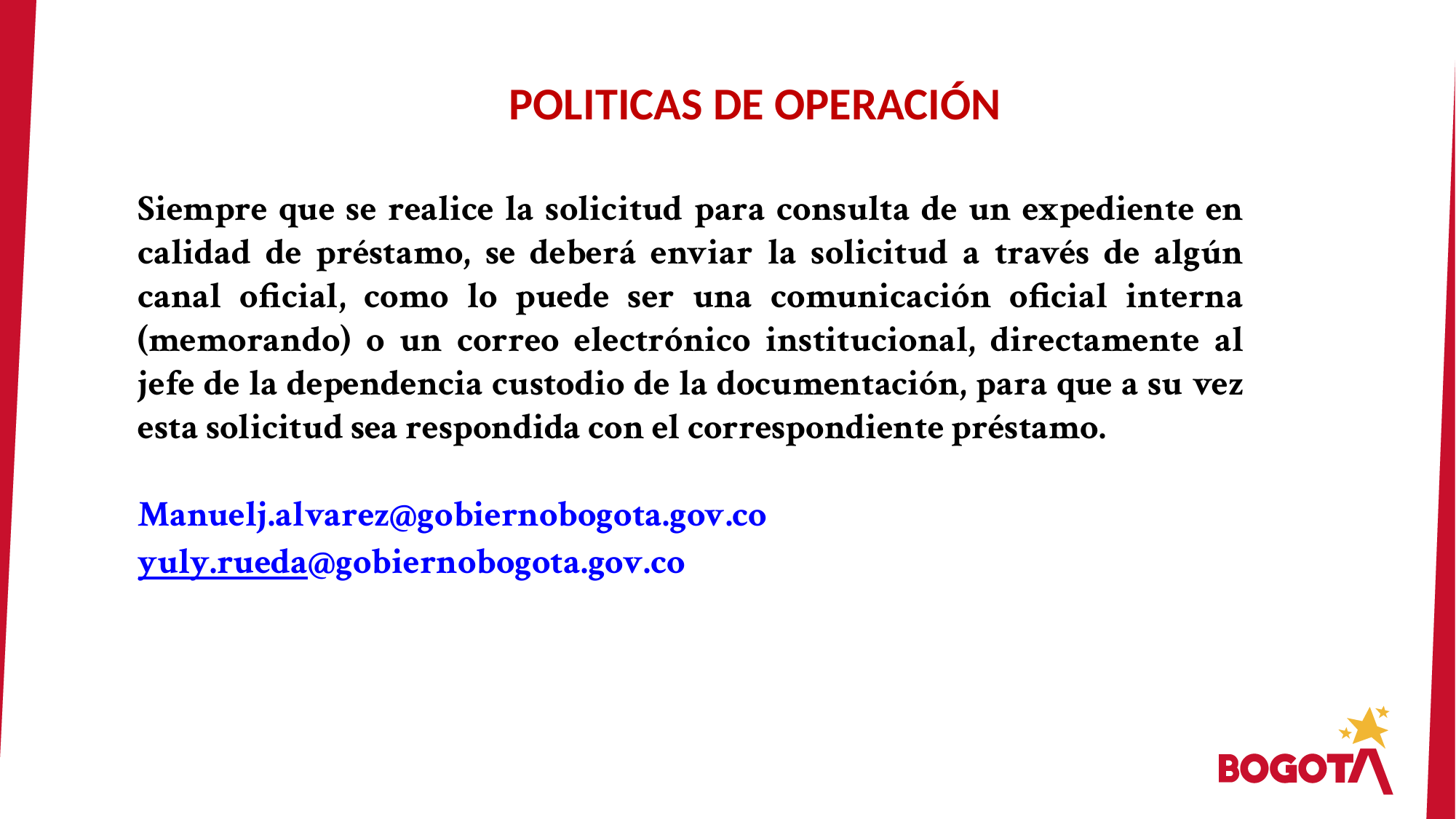

POLITICAS DE OPERACIÓN

Siempre que se realice la solicitud para consulta de un expediente en calidad de préstamo, se deberá enviar la solicitud a través de algún canal oficial, como lo puede ser una comunicación oficial interna (memorando) o un correo electrónico institucional, directamente al jefe de la dependencia custodio de la documentación, para que a su vez esta solicitud sea respondida con el correspondiente préstamo.

Manuelj.alvarez@gobiernobogota.gov.co
yuly.rueda@gobiernobogota.gov.co